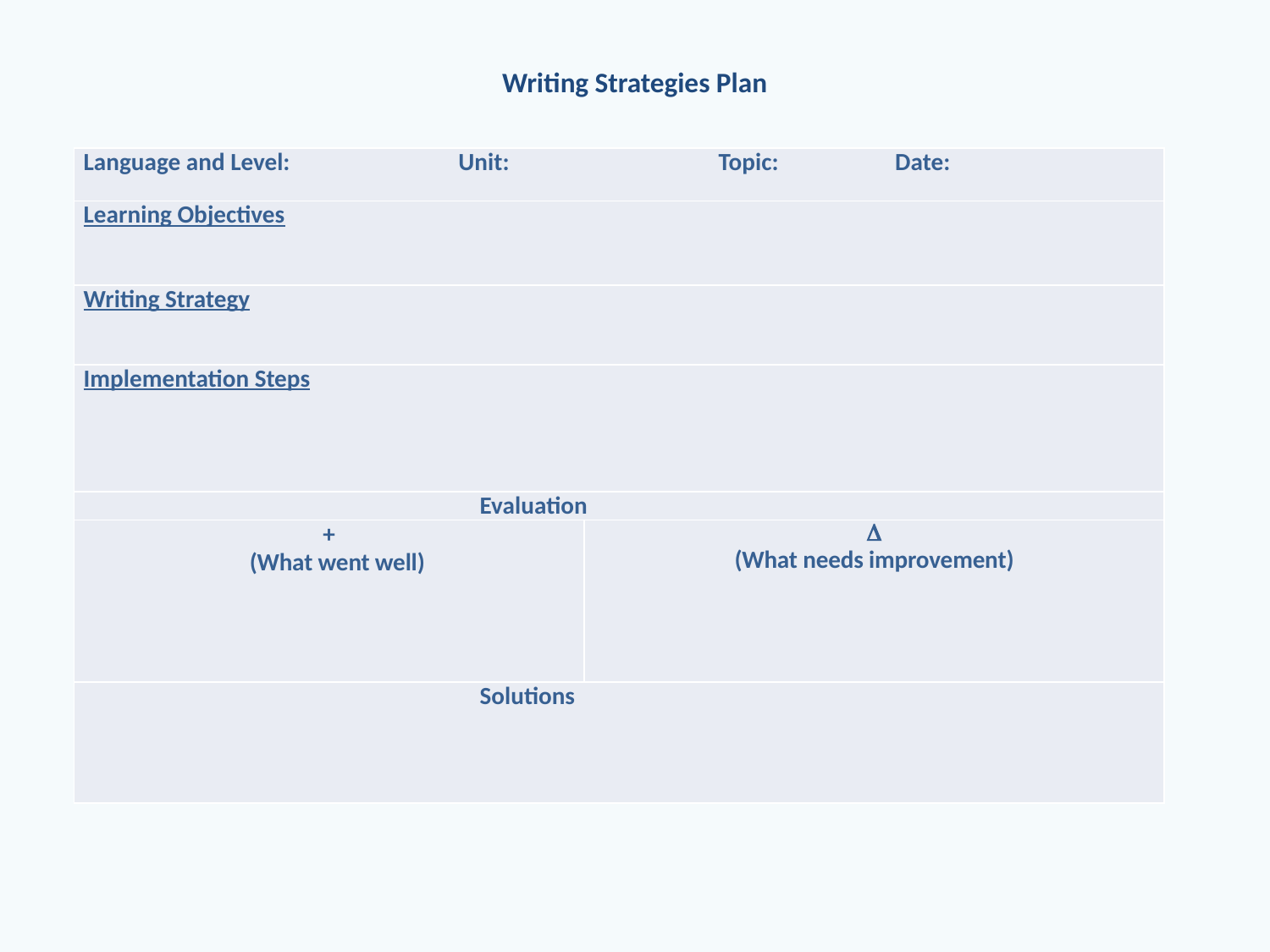

# Writing Strategies Plan
| Language and Level: Unit: Topic: Date: |  |
| --- | --- |
| Learning Objectives |  |
| Writing Strategy |  |
| Implementation Steps |  |
| Evaluation |  |
| + (What went well) | Δ (What needs improvement) |
| Solutions |  |